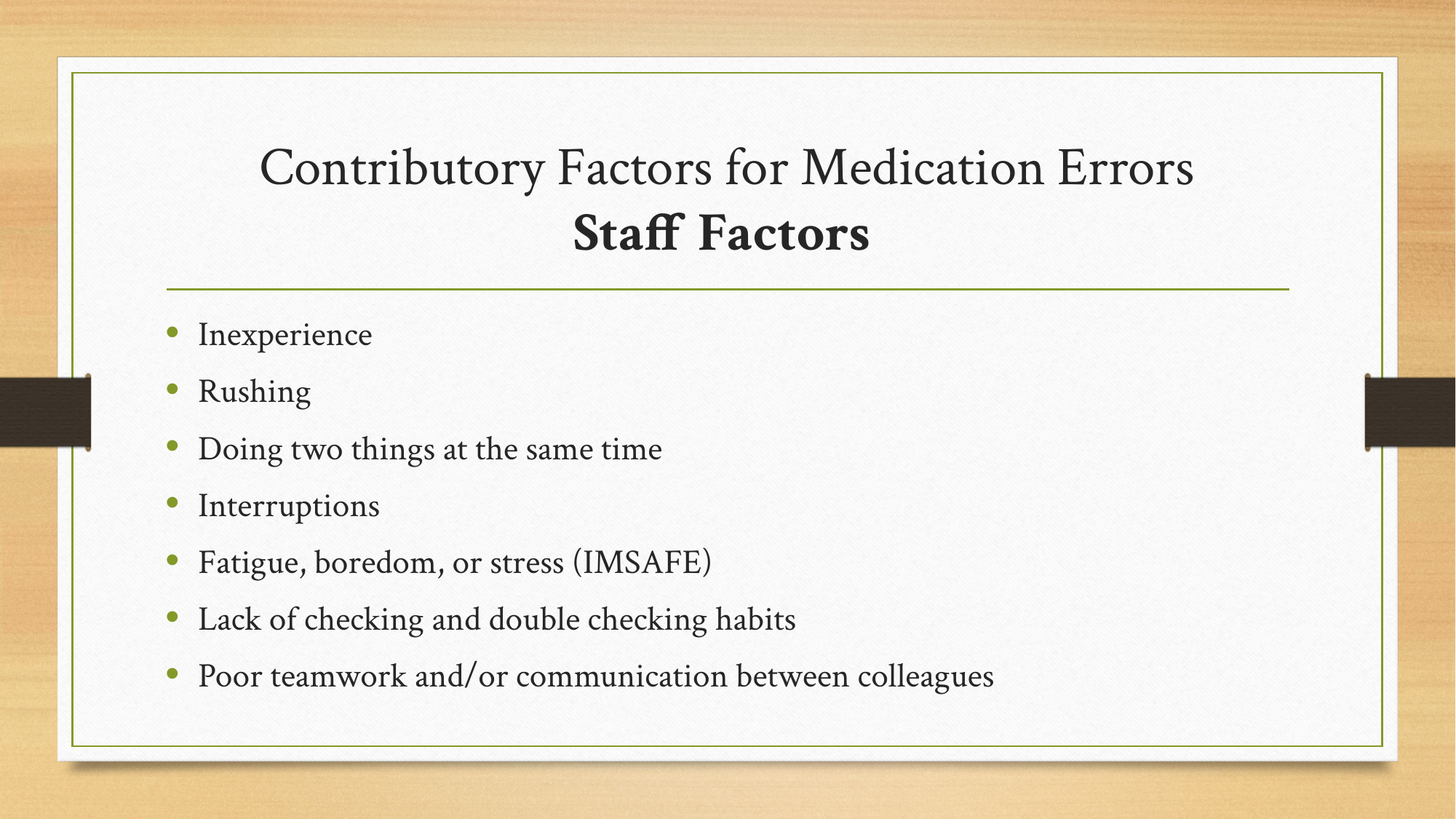

# Contributory Factors for Medication Errors Staff Factors
Inexperience
Rushing
Doing two things at the same time
Interruptions
Fatigue, boredom, or stress (IMSAFE)
Lack of checking and double checking habits
Poor teamwork and/or communication between colleagues